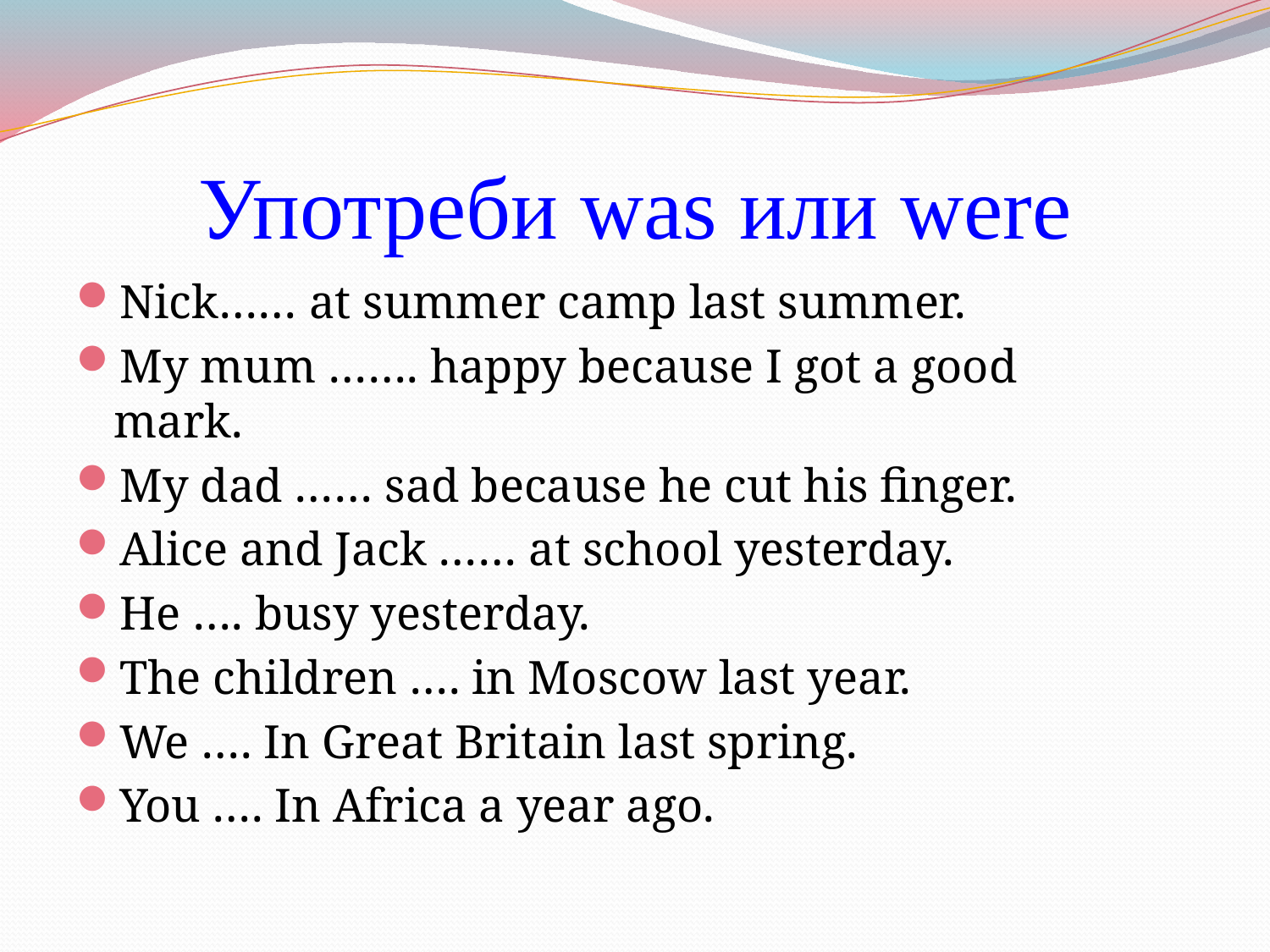

# Употреби was или were
Nick…… at summer camp last summer.
My mum ……. happy because I got a good mark.
My dad …… sad because he cut his finger.
Alice and Jack …… at school yesterday.
He …. busy yesterday.
The children …. in Moscow last year.
We …. In Great Britain last spring.
You …. In Africa a year ago.